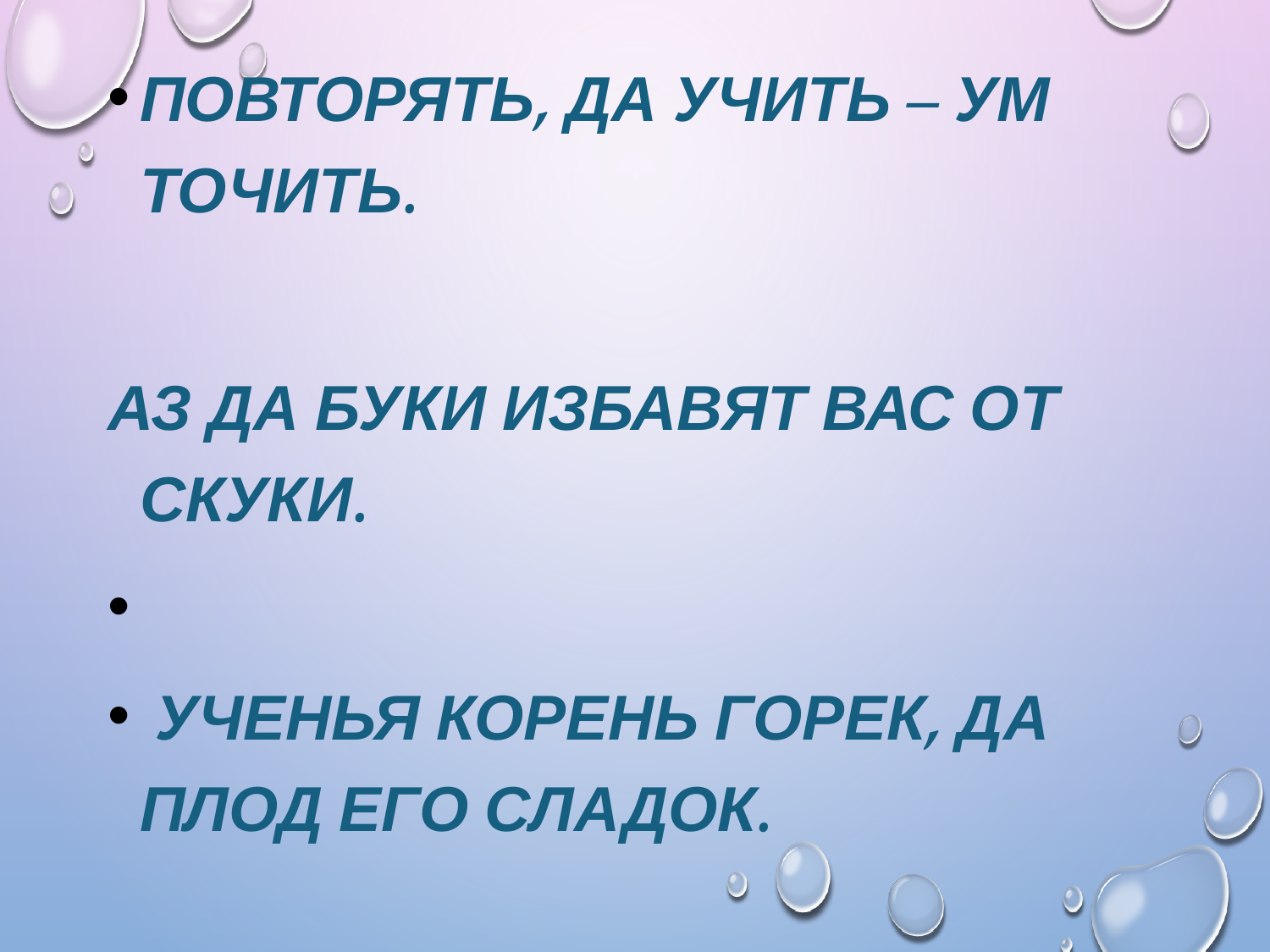

Повторять, да учить – ум точить.

Аз да буки избавят вас от скуки.

 Ученья корень горек, да плод его сладок.
#